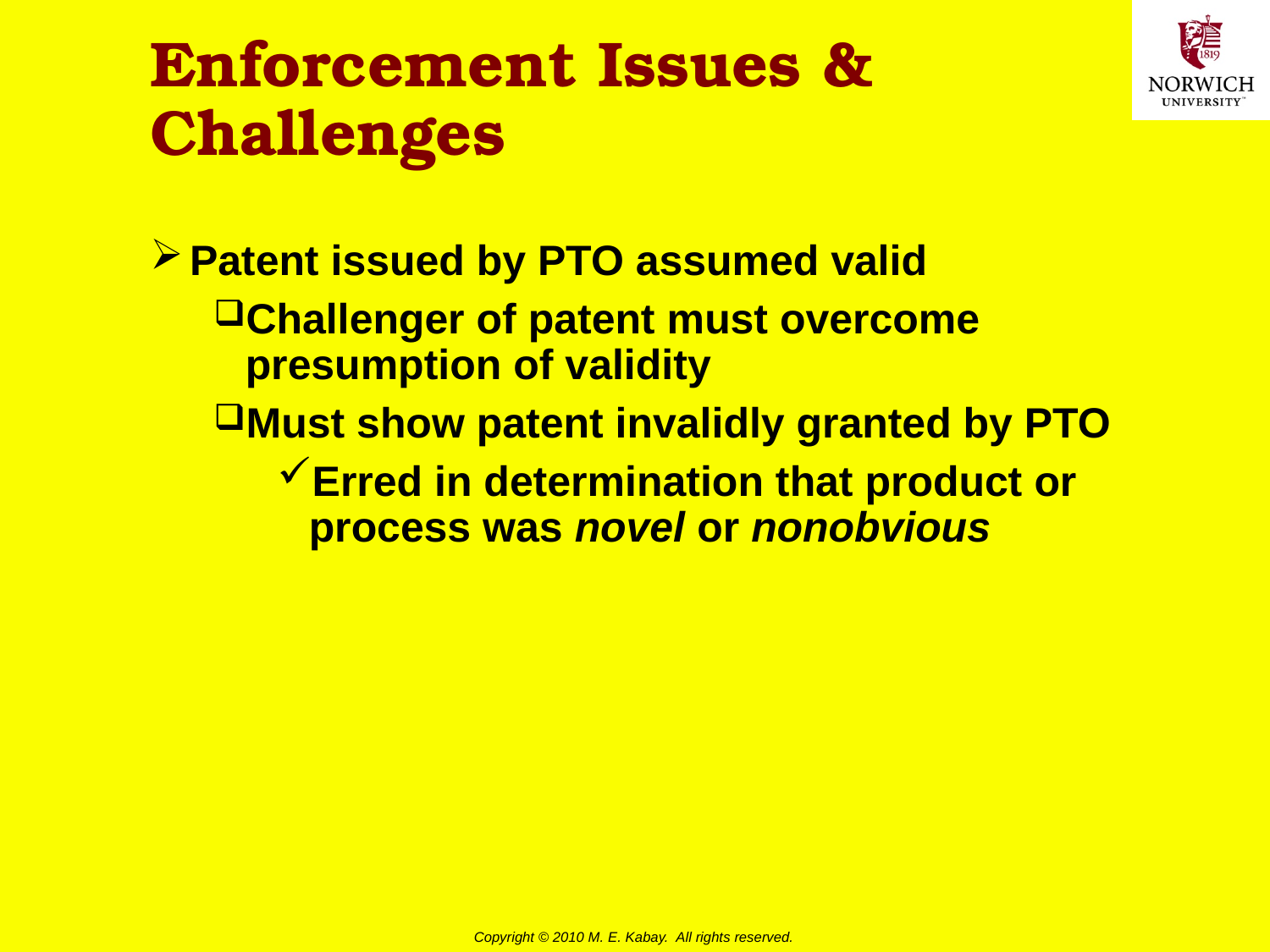

# Enforcement Issues & Challenges
Patent issued by PTO assumed valid
Challenger of patent must overcome presumption of validity
Must show patent invalidly granted by PTO
Erred in determination that product or process was novel or nonobvious